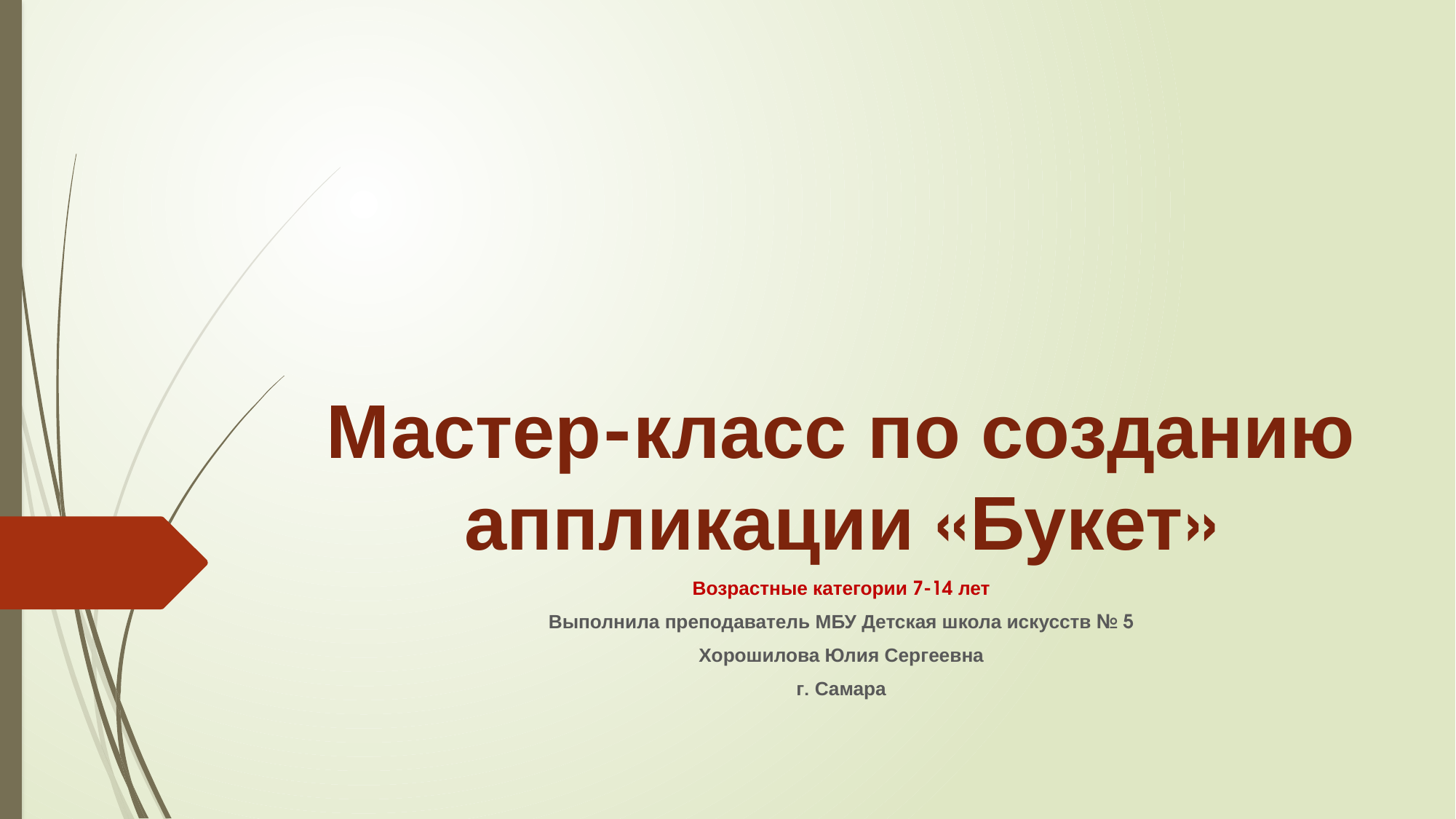

# Мастер-класс по созданию аппликации «Букет»
Возрастные категории 7-14 лет
Выполнила преподаватель МБУ Детская школа искусств № 5
Хорошилова Юлия Сергеевна
г. Самара